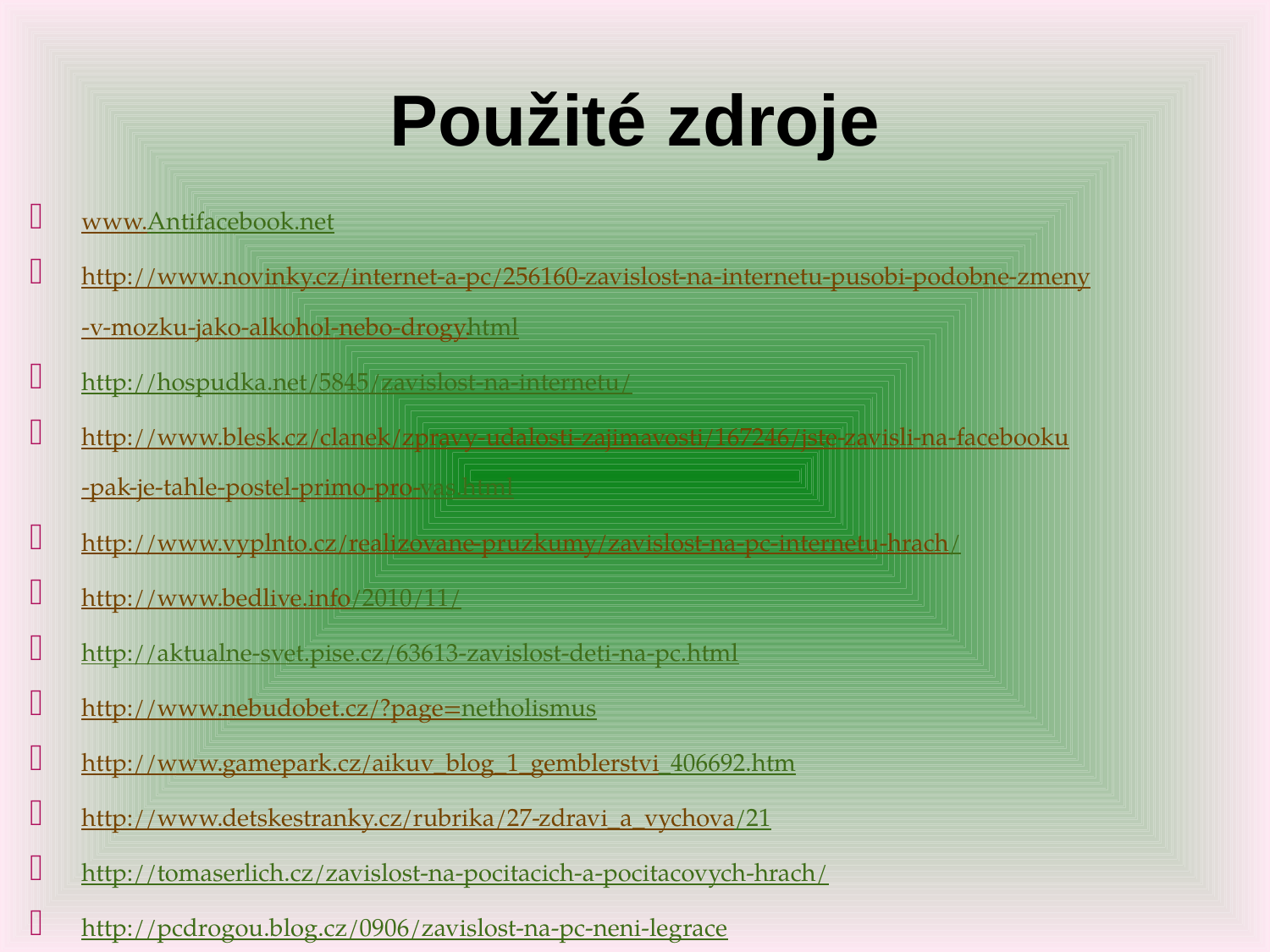

# Použité zdroje
www.Antifacebook.net
http://www.novinky.cz/internet-a-pc/256160-zavislost-na-internetu-pusobi-podobne-zmeny-v-mozku-jako-alkohol-nebo-drogy.html
http://hospudka.net/5845/zavislost-na-internetu/
http://www.blesk.cz/clanek/zpravy-udalosti-zajimavosti/167246/jste-zavisli-na-facebooku-pak-je-tahle-postel-primo-pro-vas.html
http://www.vyplnto.cz/realizovane-pruzkumy/zavislost-na-pc-internetu-hrach/
http://www.bedlive.info/2010/11/
http://aktualne-svet.pise.cz/63613-zavislost-deti-na-pc.html
http://www.nebudobet.cz/?page=netholismus
http://www.gamepark.cz/aikuv_blog_1_gemblerstvi_406692.htm
http://www.detskestranky.cz/rubrika/27-zdravi_a_vychova/21
http://tomaserlich.cz/zavislost-na-pocitacich-a-pocitacovych-hrach/
http://pcdrogou.blog.cz/0906/zavislost-na-pc-neni-legrace